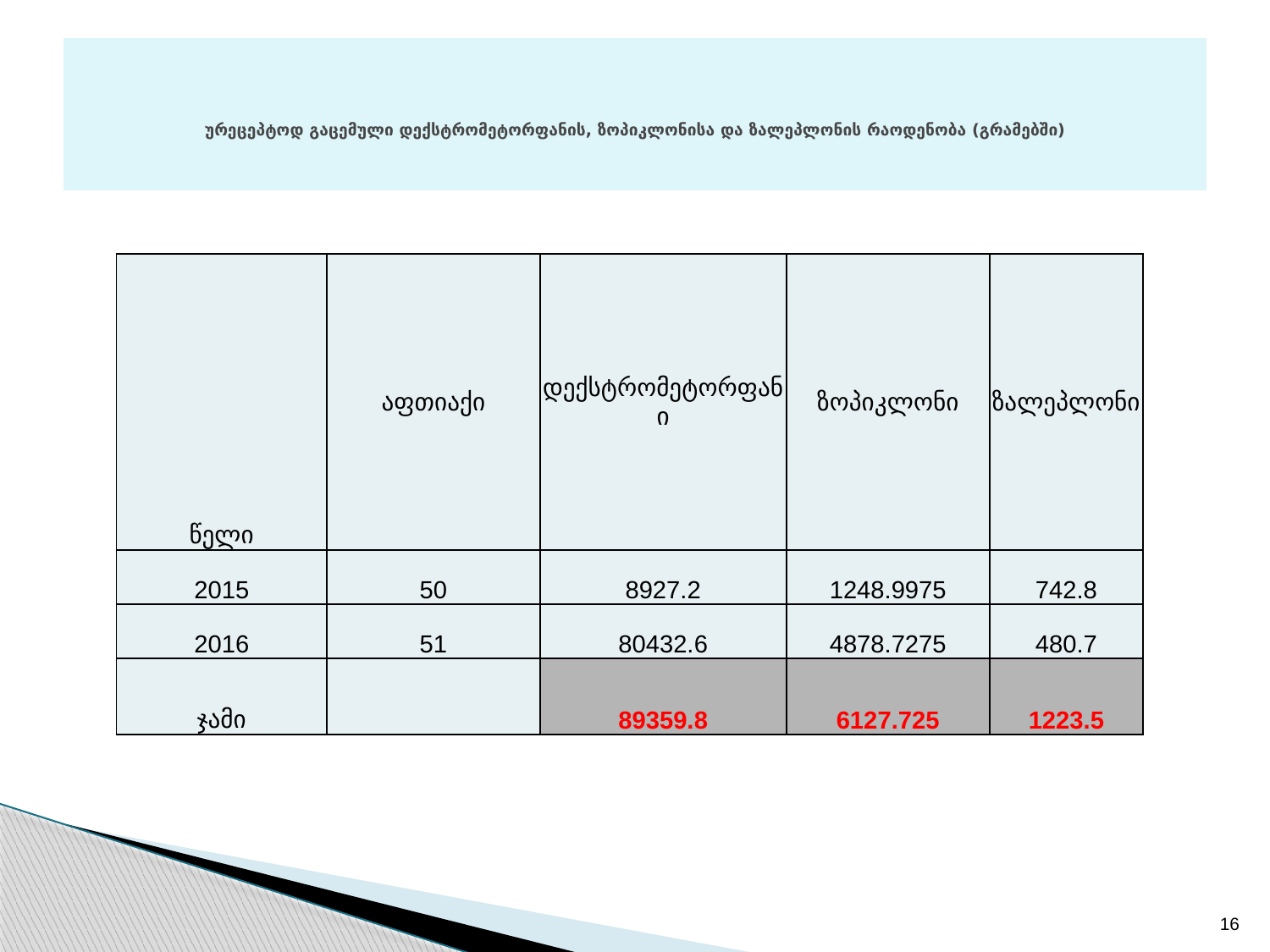

# ურეცეპტოდ გაცემული დექსტრომეტორფანის, ზოპიკლონისა და ზალეპლონის რაოდენობა (გრამებში)
| წელი | აფთიაქი | დექსტრომეტორფანი | ზოპიკლონი | ზალეპლონი |
| --- | --- | --- | --- | --- |
| 2015 | 50 | 8927.2 | 1248.9975 | 742.8 |
| 2016 | 51 | 80432.6 | 4878.7275 | 480.7 |
| ჯამი |  | 89359.8 | 6127.725 | 1223.5 |
16